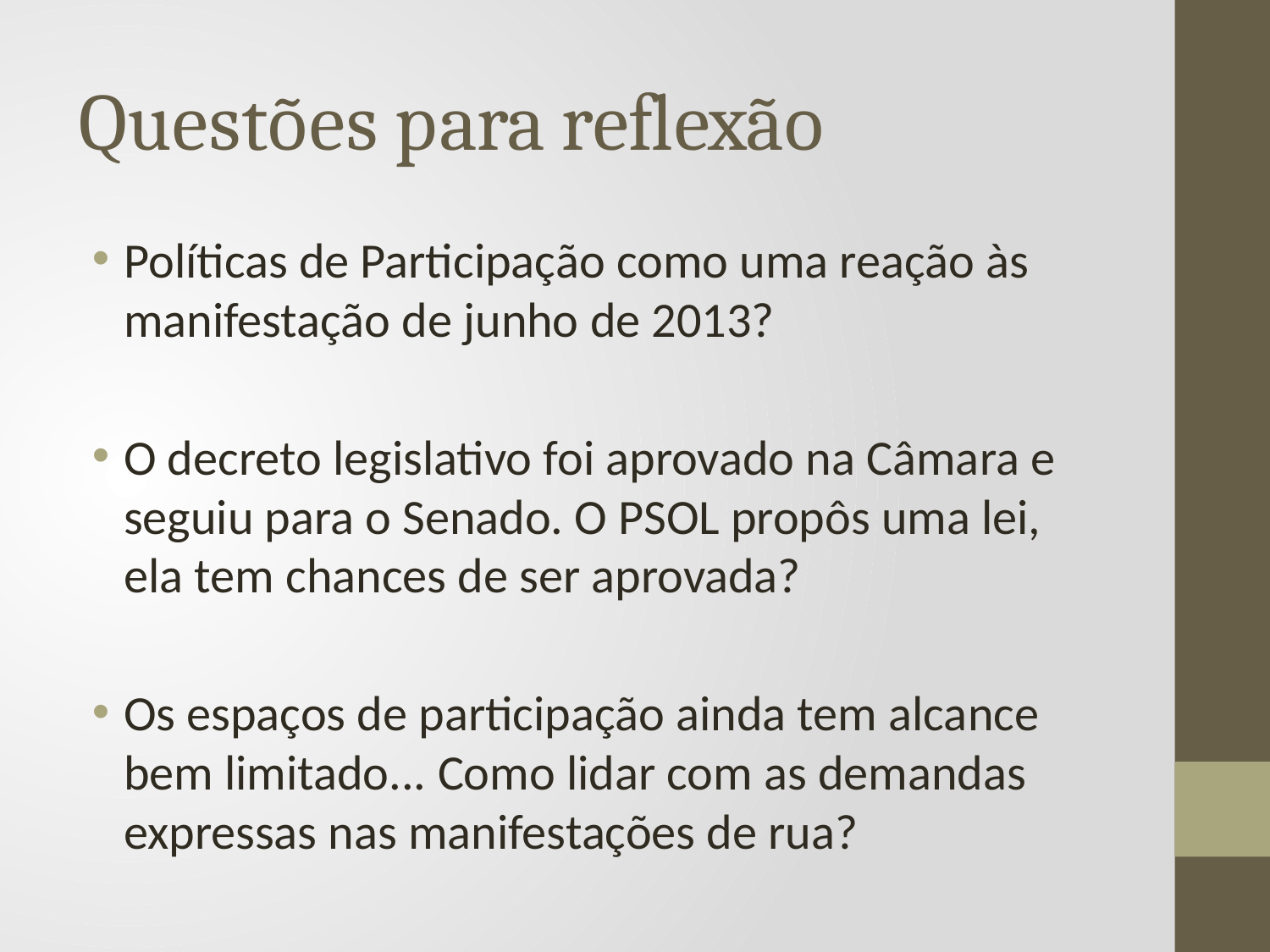

# Questões para reflexão
Políticas de Participação como uma reação às manifestação de junho de 2013?

O decreto legislativo foi aprovado na Câmara e seguiu para o Senado. O PSOL propôs uma lei, ela tem chances de ser aprovada?

Os espaços de participação ainda tem alcance bem limitado... Como lidar com as demandas expressas nas manifestações de rua?